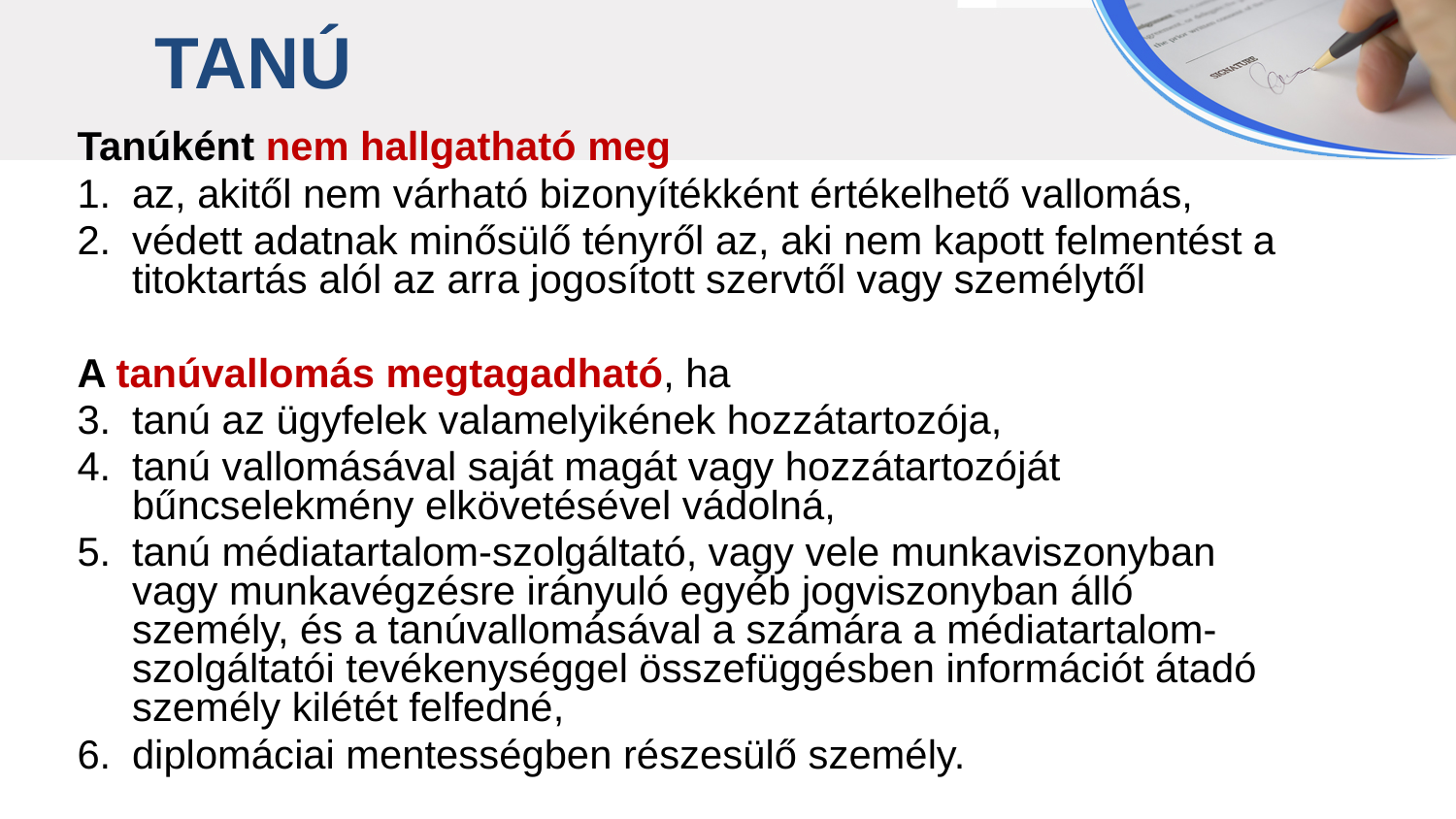

TANÚ
Tanúként nem hallgatható meg
az, akitől nem várható bizonyítékként értékelhető vallomás,
védett adatnak minősülő tényről az, aki nem kapott felmentést a titoktartás alól az arra jogosított szervtől vagy személytől

A tanúvallomás megtagadható, ha
tanú az ügyfelek valamelyikének hozzátartozója,
tanú vallomásával saját magát vagy hozzátartozóját bűncselekmény elkövetésével vádolná,
tanú médiatartalom-szolgáltató, vagy vele munkaviszonyban vagy munkavégzésre irányuló egyéb jogviszonyban álló személy, és a tanúvallomásával a számára a médiatartalom-szolgáltatói tevékenységgel összefüggésben információt átadó személy kilétét felfedné,
diplomáciai mentességben részesülő személy.